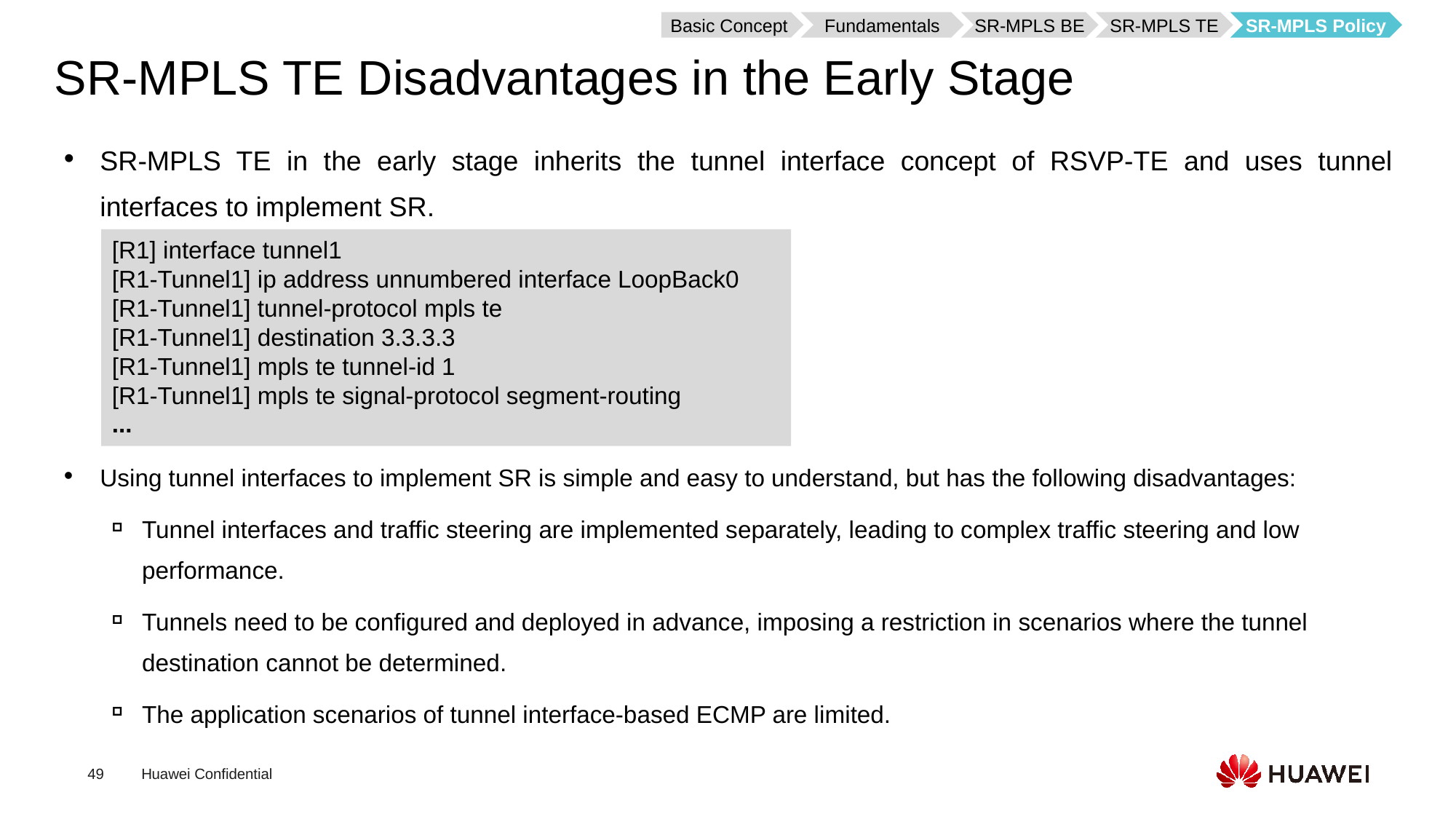

Basic Concept
Fundamentals
SR-MPLS BE
SR-MPLS TE
SR-MPLS Policy
# SR-MPLS TE Disadvantages in the Early Stage
SR-MPLS TE in the early stage inherits the tunnel interface concept of RSVP-TE and uses tunnel interfaces to implement SR.

[R1] interface tunnel1
[R1-Tunnel1] ip address unnumbered interface LoopBack0
[R1-Tunnel1] tunnel-protocol mpls te
[R1-Tunnel1] destination 3.3.3.3
[R1-Tunnel1] mpls te tunnel-id 1
[R1-Tunnel1] mpls te signal-protocol segment-routing
...
Using tunnel interfaces to implement SR is simple and easy to understand, but has the following disadvantages:
Tunnel interfaces and traffic steering are implemented separately, leading to complex traffic steering and low performance.
Tunnels need to be configured and deployed in advance, imposing a restriction in scenarios where the tunnel destination cannot be determined.
The application scenarios of tunnel interface-based ECMP are limited.